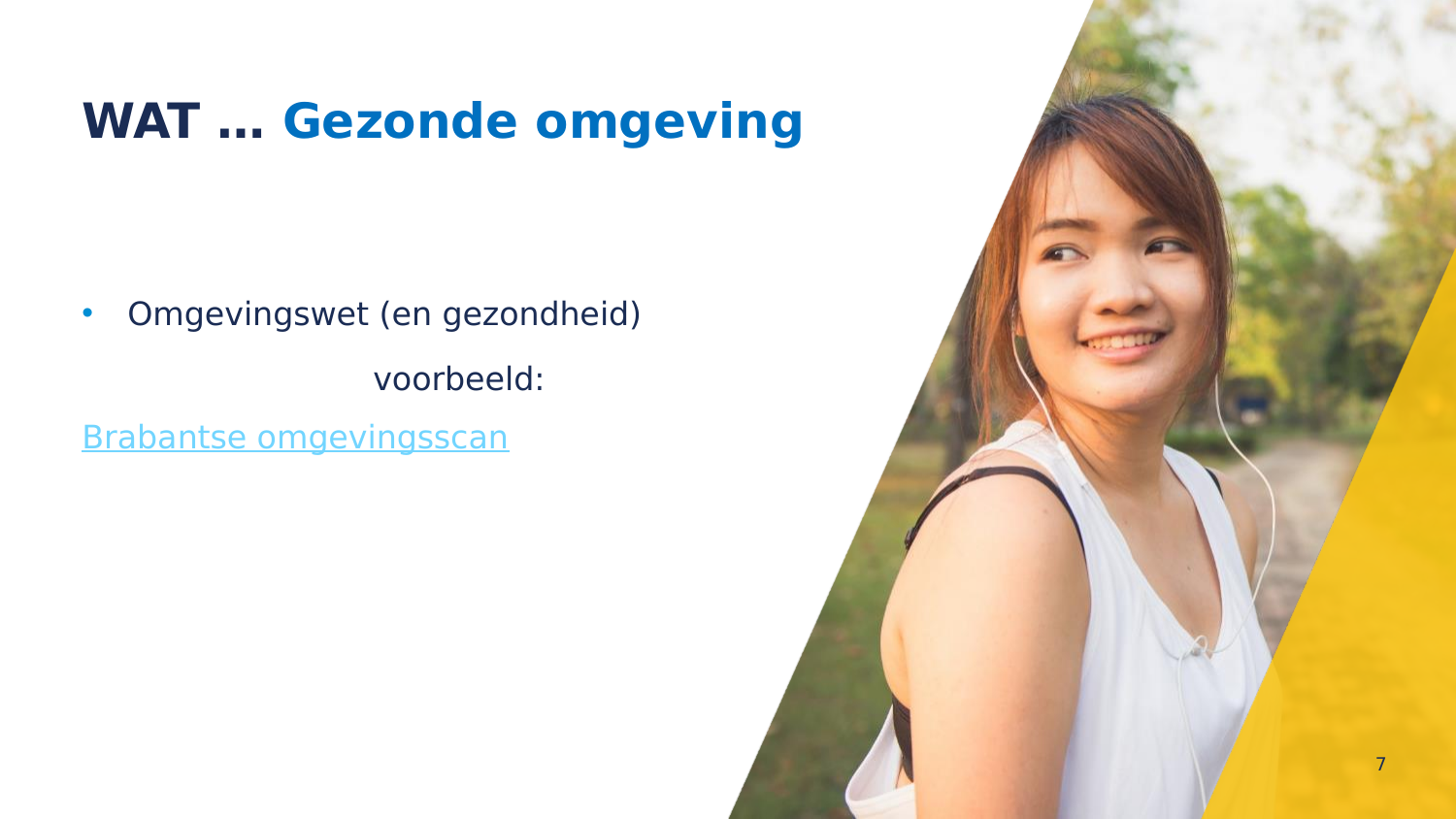

WAT … Gezonde omgeving
Omgevingswet (en gezondheid)
		voorbeeld: Brabantse omgevingsscan